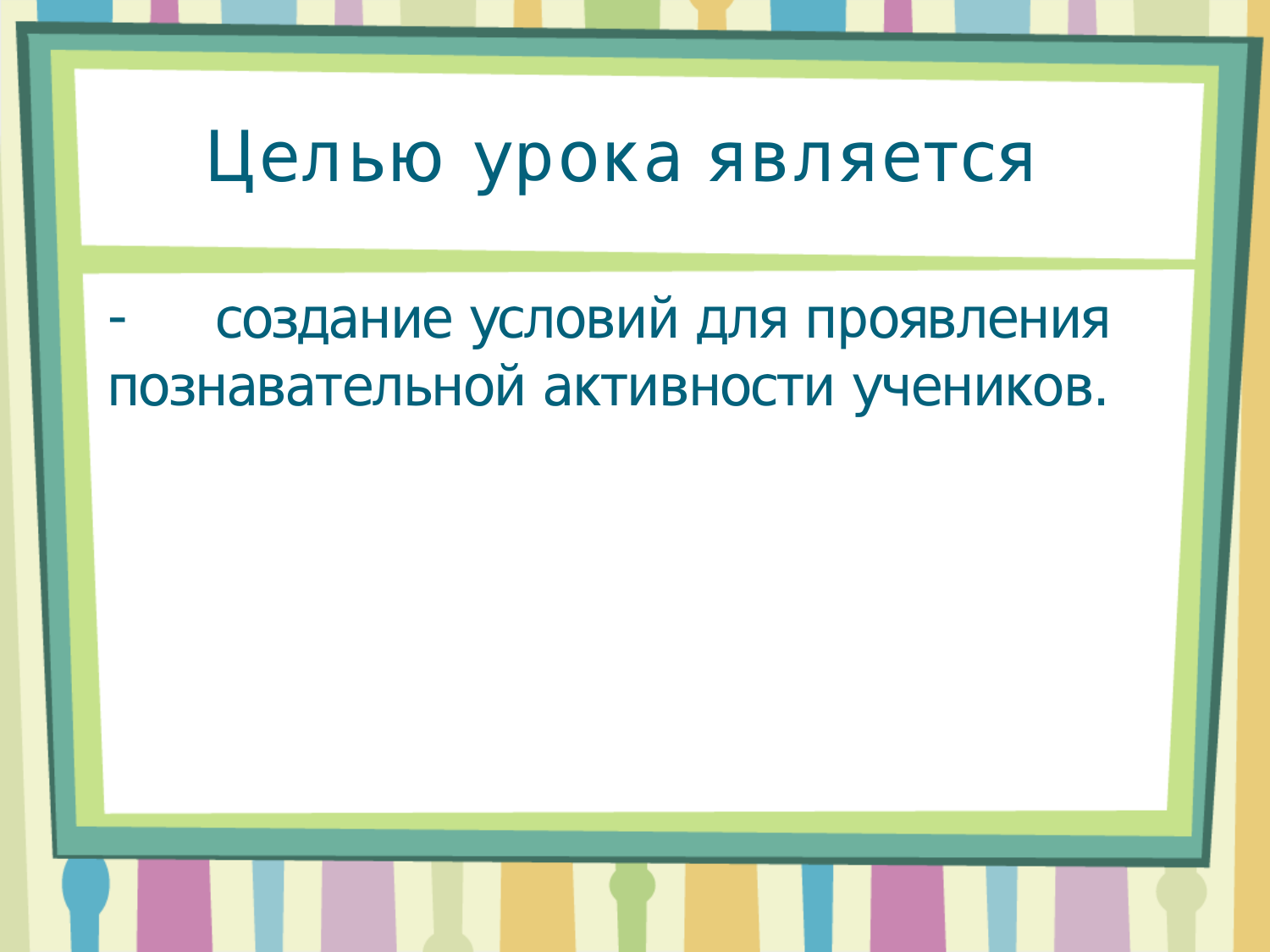

# Целью урока является
-     создание условий для проявления познавательной активности учеников.